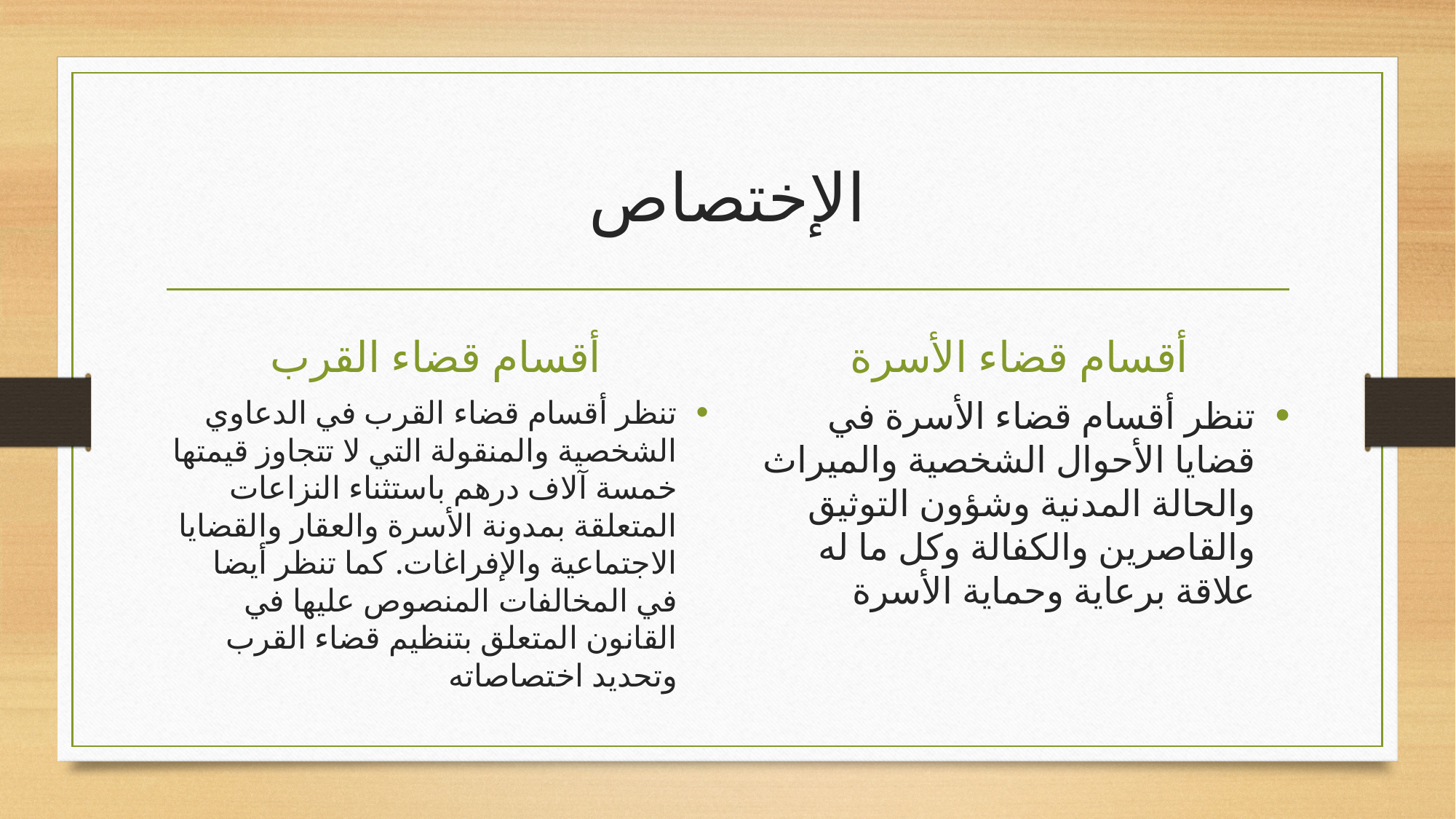

# الإختصاص
أقسام قضاء القرب
أقسام قضاء الأسرة
تنظر أقسام قضاء القرب في الدعاوي الشخصية والمنقولة التي لا تتجاوز قيمتها خمسة آلاف درهم باستثناء النزاعات المتعلقة بمدونة الأسرة والعقار والقضايا الاجتماعية والإفراغات. كما تنظر أيضا في المخالفات المنصوص عليها في القانون المتعلق بتنظيم قضاء القرب وتحديد اختصاصاته
تنظر أقسام قضاء الأسرة في قضايا الأحوال الشخصية والميراث والحالة المدنية وشؤون التوثيق والقاصرين والكفالة وكل ما له علاقة برعاية وحماية الأسرة